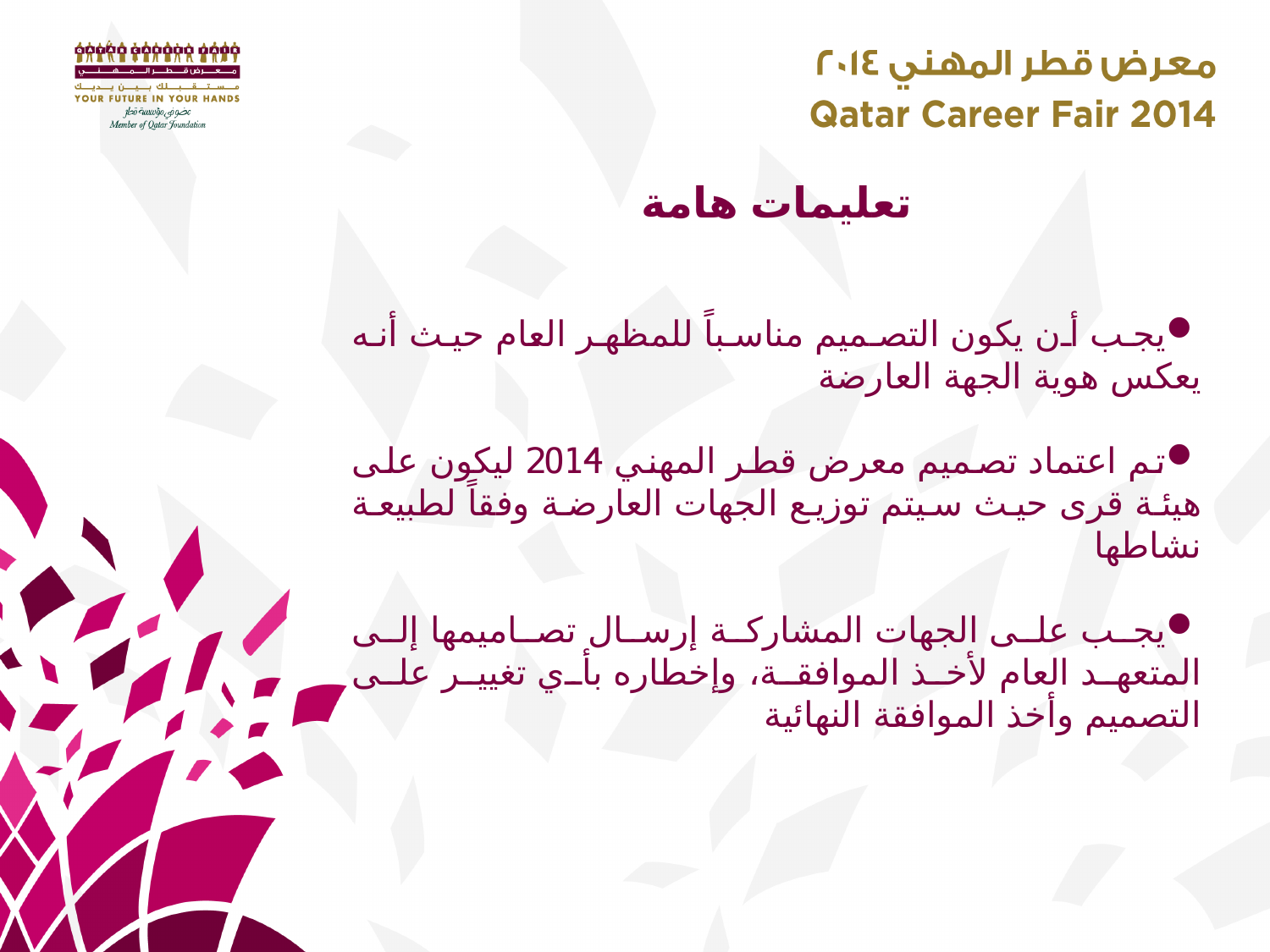

تعليمات هامة

يجب أن يكون التصميم مناسباً للمظهر العام حيث أنه يعكس هوية الجهة العارضة

تم اعتماد تصميم معرض قطر المهني 2014 ليكون على هيئة قرى حيث سيتم توزيع الجهات العارضة وفقاً لطبيعة نشاطها

يجب على الجهات المشاركة إرسال تصاميمها إلى المتعهد العام لأخذ الموافقة، وإخطاره بأي تغيير على التصميم وأخذ الموافقة النهائية